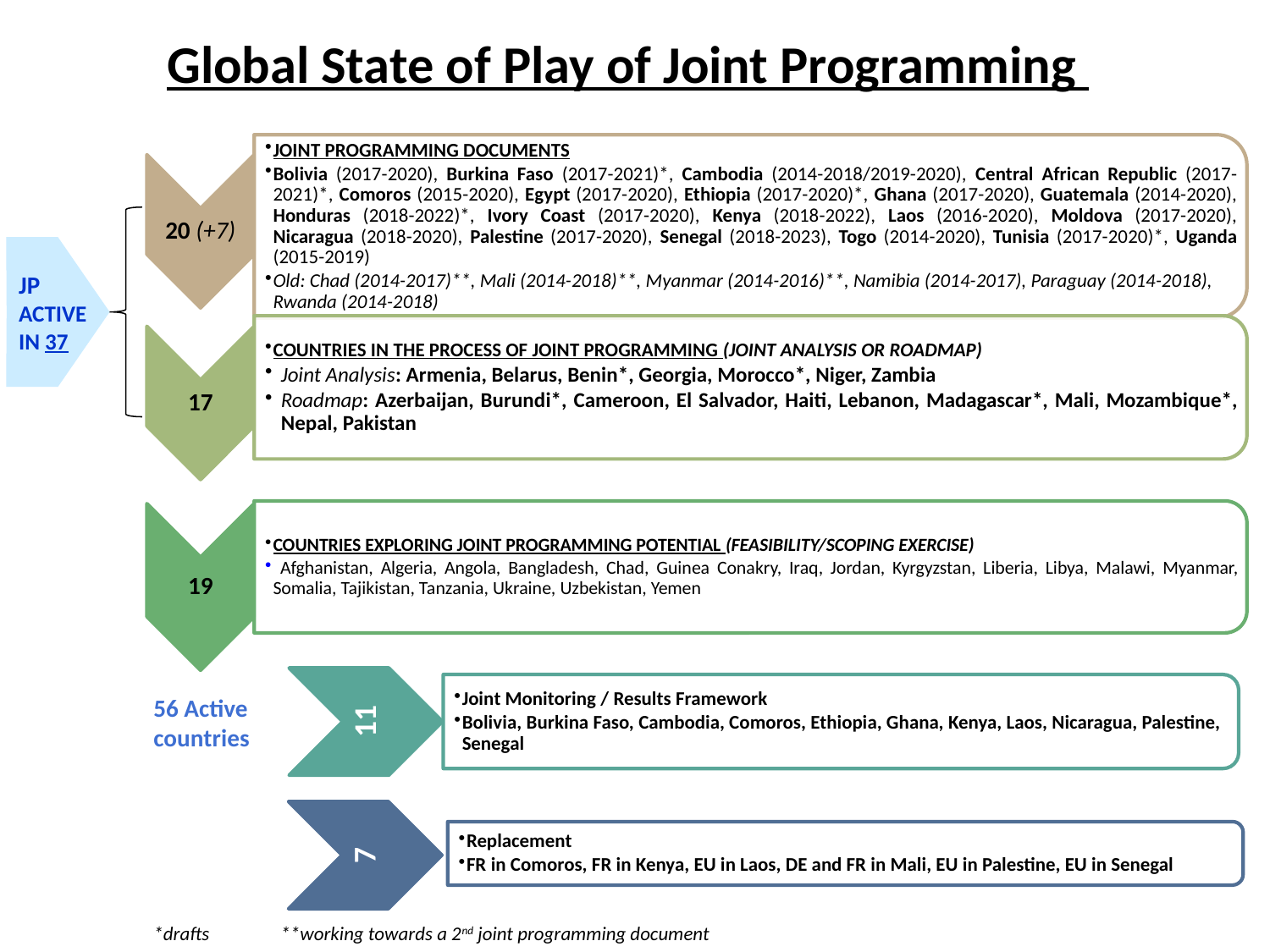

Global State of Play of Joint Programming
20 (+7)
JOINT PROGRAMMING DOCUMENTS
Bolivia (2017-2020), Burkina Faso (2017-2021)*, Cambodia (2014-2018/2019-2020), Central African Republic (2017-2021)*, Comoros (2015-2020), Egypt (2017-2020), Ethiopia (2017-2020)*, Ghana (2017-2020), Guatemala (2014-2020), Honduras (2018-2022)*, Ivory Coast (2017-2020), Kenya (2018-2022), Laos (2016-2020), Moldova (2017-2020), Nicaragua (2018-2020), Palestine (2017-2020), Senegal (2018-2023), Togo (2014-2020), Tunisia (2017-2020)*, Uganda (2015-2019)
Old: Chad (2014-2017)**, Mali (2014-2018)**, Myanmar (2014-2016)**, Namibia (2014-2017), Paraguay (2014-2018), Rwanda (2014-2018)
17
COUNTRIES IN THE PROCESS OF JOINT PROGRAMMING (JOINT ANALYSIS OR ROADMAP)
Joint Analysis: Armenia, Belarus, Benin*, Georgia, Morocco*, Niger, Zambia
Roadmap: Azerbaijan, Burundi*, Cameroon, El Salvador, Haiti, Lebanon, Madagascar*, Mali, Mozambique*, Nepal, Pakistan
19
COUNTRIES EXPLORING JOINT PROGRAMMING POTENTIAL (FEASIBILITY/SCOPING EXERCISE)
 Afghanistan, Algeria, Angola, Bangladesh, Chad, Guinea Conakry, Iraq, Jordan, Kyrgyzstan, Liberia, Libya, Malawi, Myanmar, Somalia, Tajikistan, Tanzania, Ukraine, Uzbekistan, Yemen
11
Joint Monitoring / Results Framework
Bolivia, Burkina Faso, Cambodia, Comoros, Ethiopia, Ghana, Kenya, Laos, Nicaragua, Palestine, Senegal
7
Replacement
FR in Comoros, FR in Kenya, EU in Laos, DE and FR in Mali, EU in Palestine, EU in Senegal

JP ACTIVE IN 37
56 Active countries
*drafts	**working towards a 2nd joint programming document